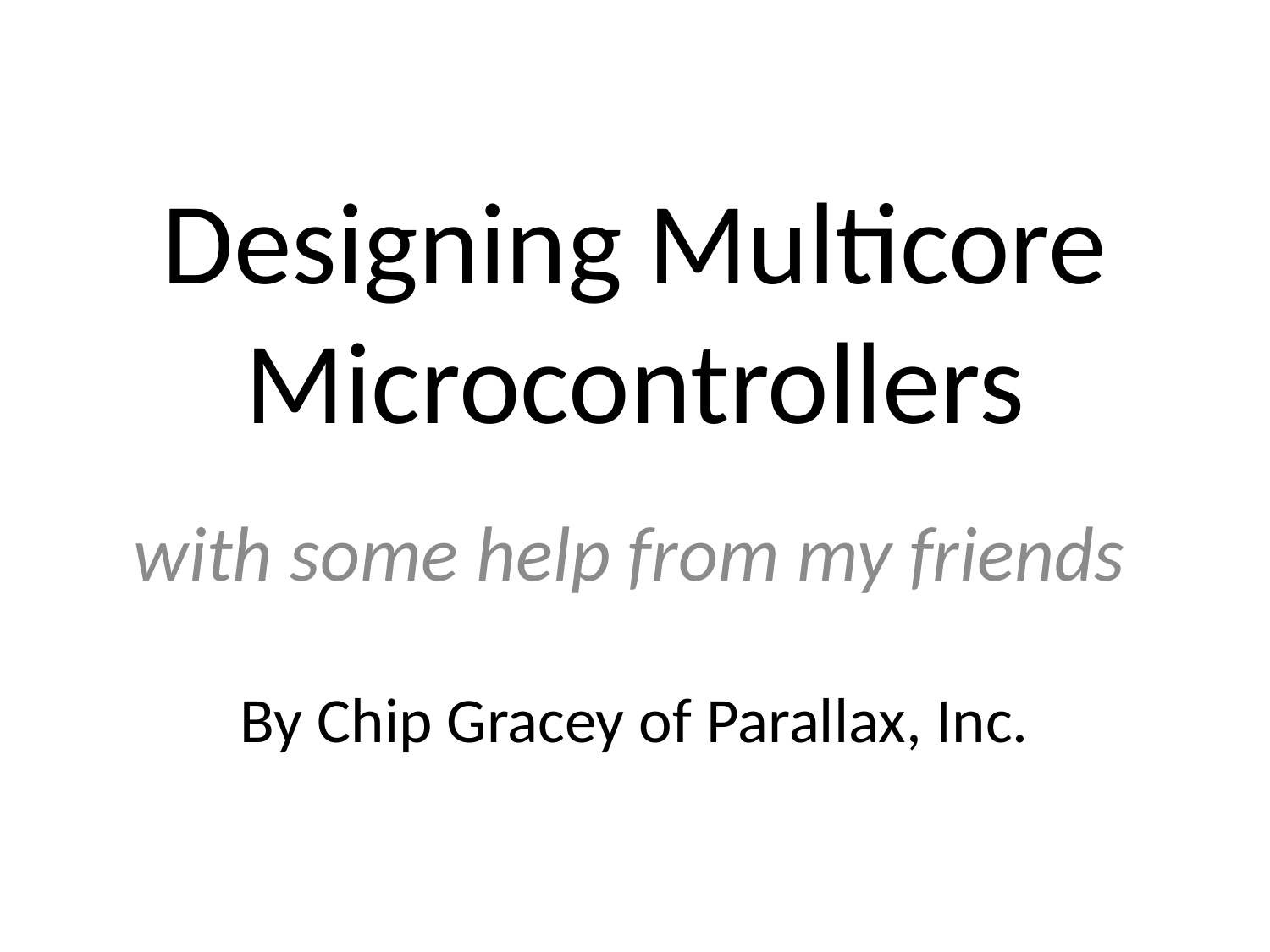

# Designing Multicore Microcontrollers
with some help from my friends
By Chip Gracey of Parallax, Inc.